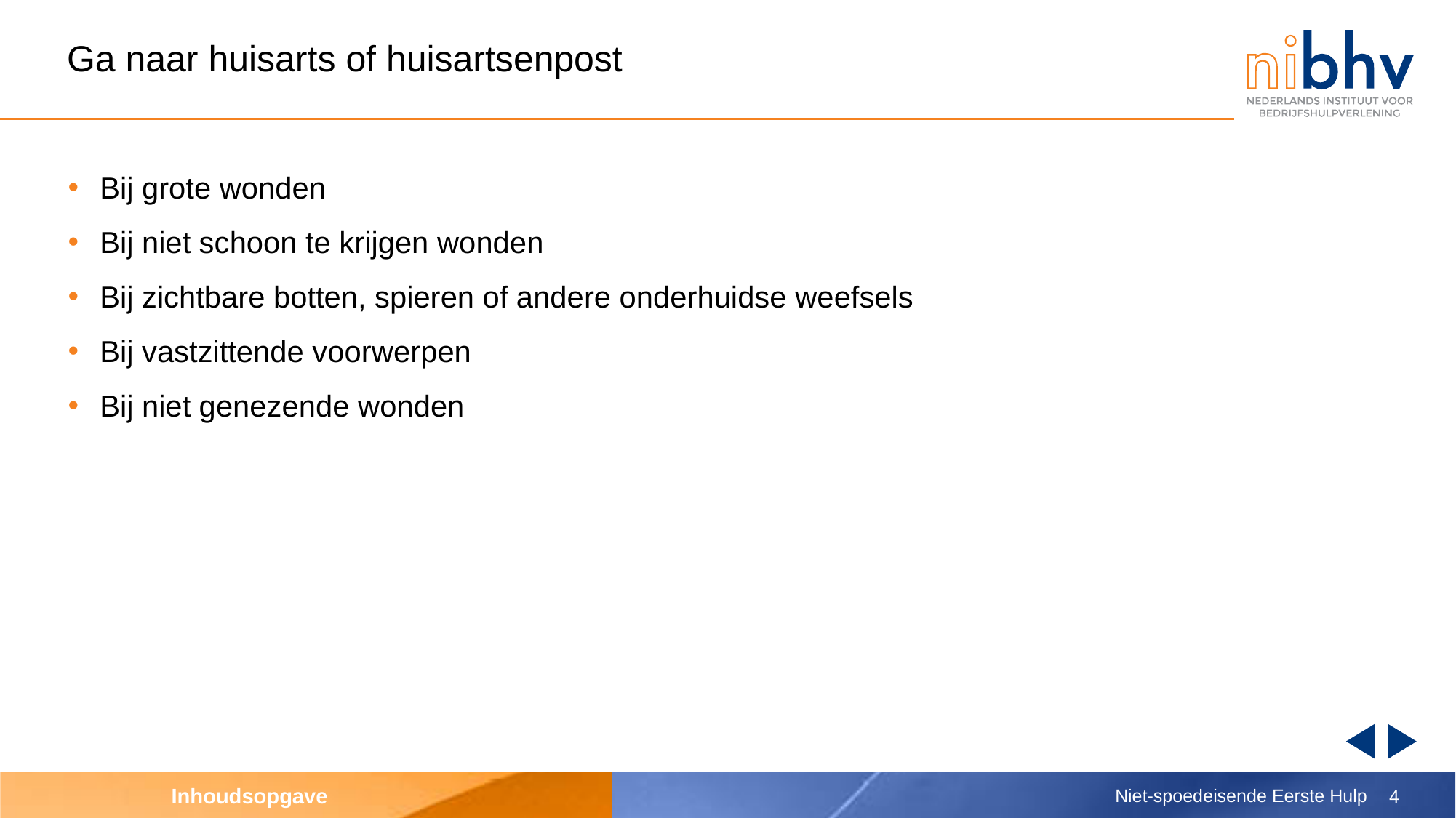

# Ga naar huisarts of huisartsenpost
Bij grote wonden
Bij niet schoon te krijgen wonden
Bij zichtbare botten, spieren of andere onderhuidse weefsels
Bij vastzittende voorwerpen
Bij niet genezende wonden